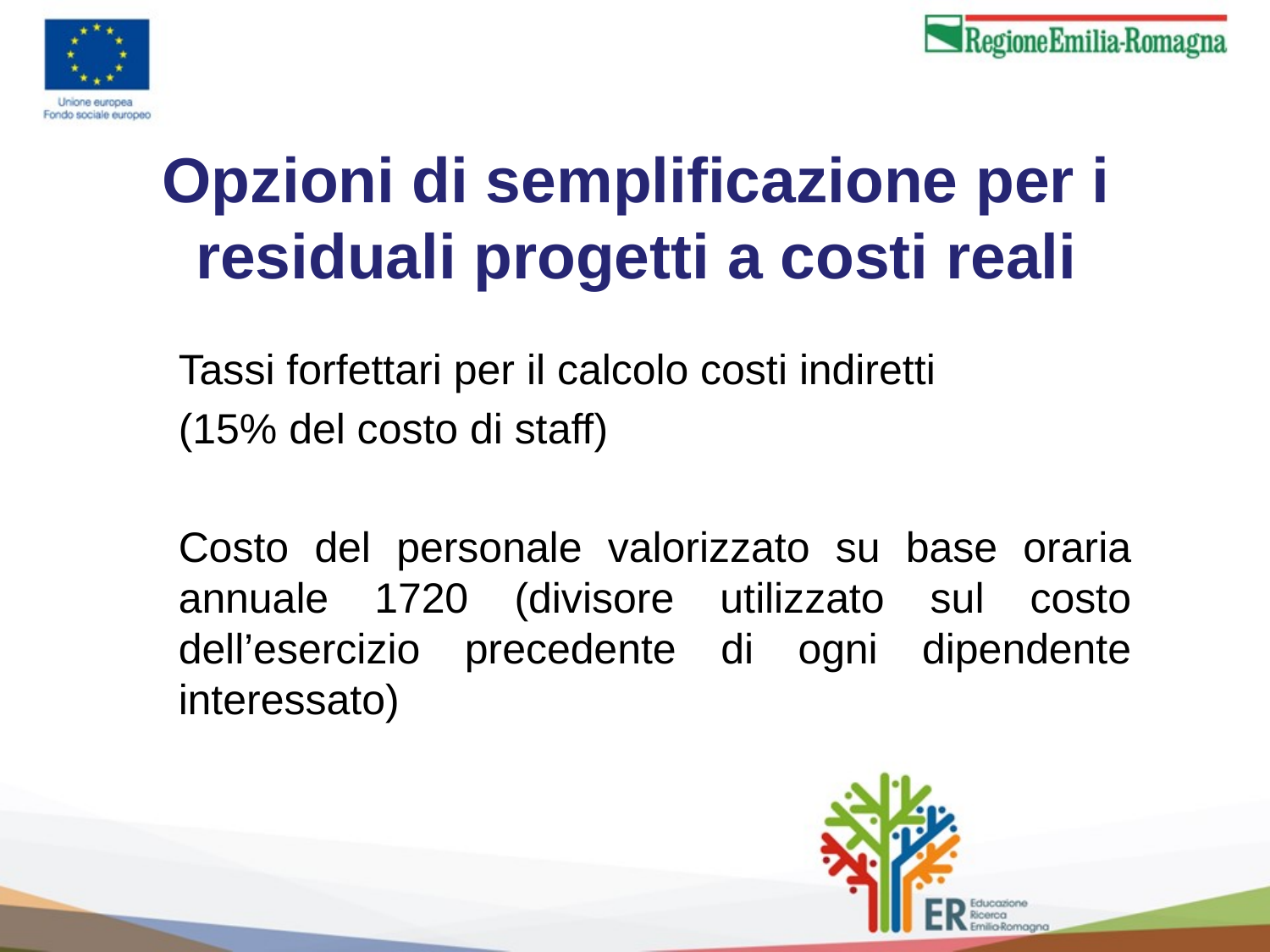

# Opzioni di semplificazione per i residuali progetti a costi reali
Tassi forfettari per il calcolo costi indiretti
(15% del costo di staff)

Costo del personale valorizzato su base oraria annuale 1720 (divisore utilizzato sul costo dell’esercizio precedente di ogni dipendente interessato)